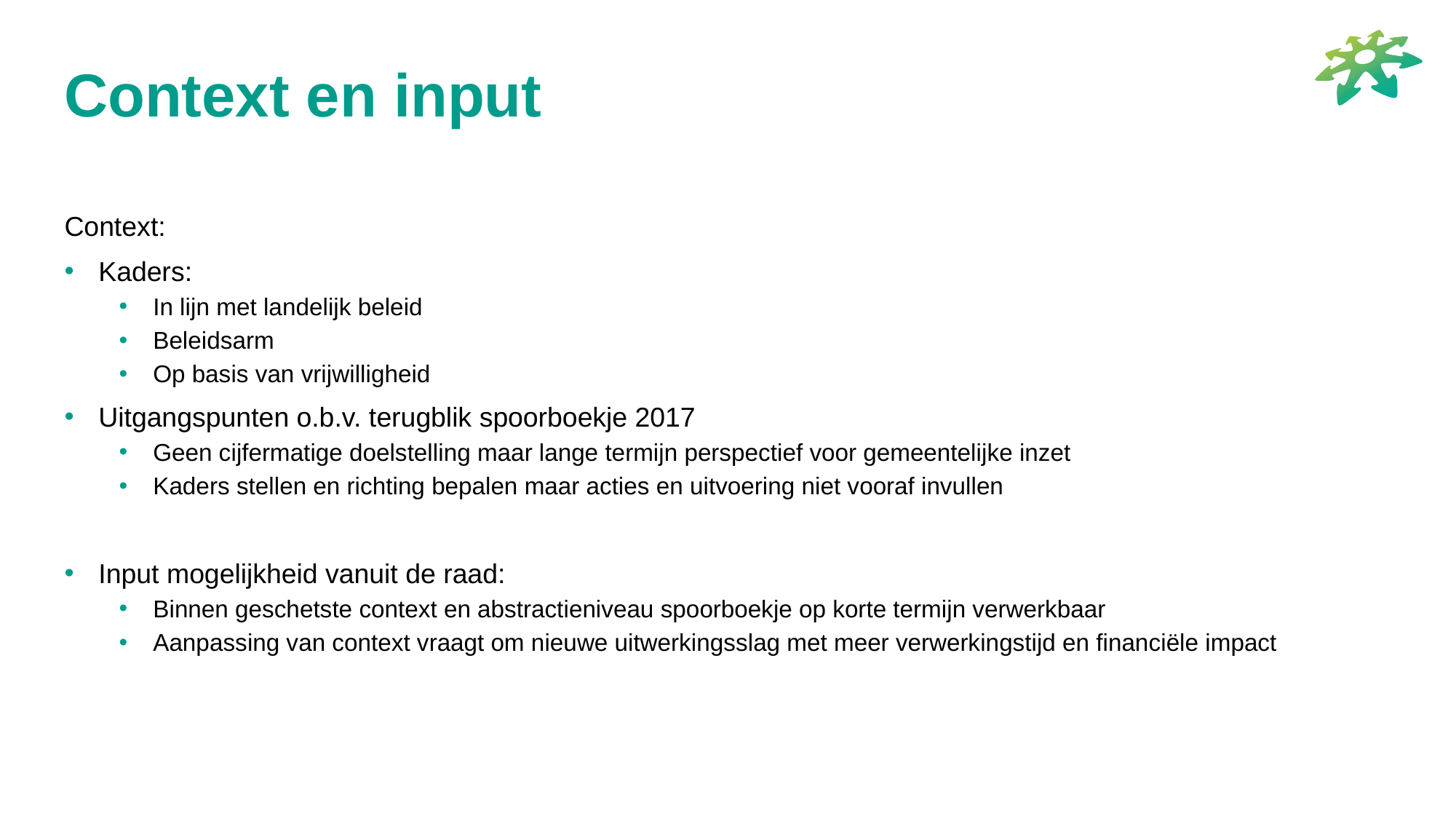

# Context en input
Context:
Kaders:
In lijn met landelijk beleid
Beleidsarm
Op basis van vrijwilligheid
Uitgangspunten o.b.v. terugblik spoorboekje 2017
Geen cijfermatige doelstelling maar lange termijn perspectief voor gemeentelijke inzet
Kaders stellen en richting bepalen maar acties en uitvoering niet vooraf invullen

Input mogelijkheid vanuit de raad:
Binnen geschetste context en abstractieniveau spoorboekje op korte termijn verwerkbaar
Aanpassing van context vraagt om nieuwe uitwerkingsslag met meer verwerkingstijd en financiële impact